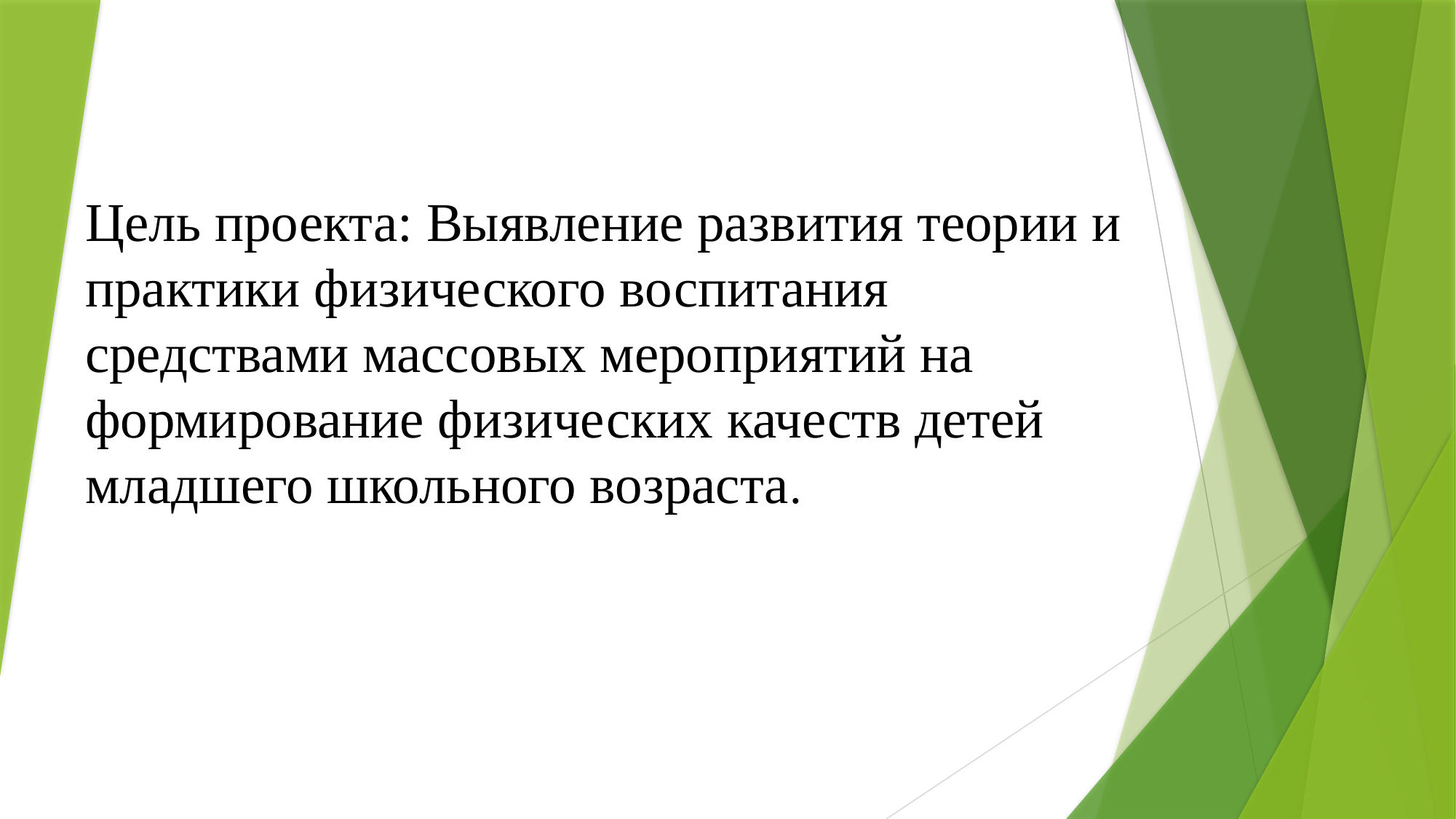

# Цель проекта: Выявление развития теории и практики физического воспитания средствами массовых мероприятий на формирование физических качеств детей младшего школьного возраста.